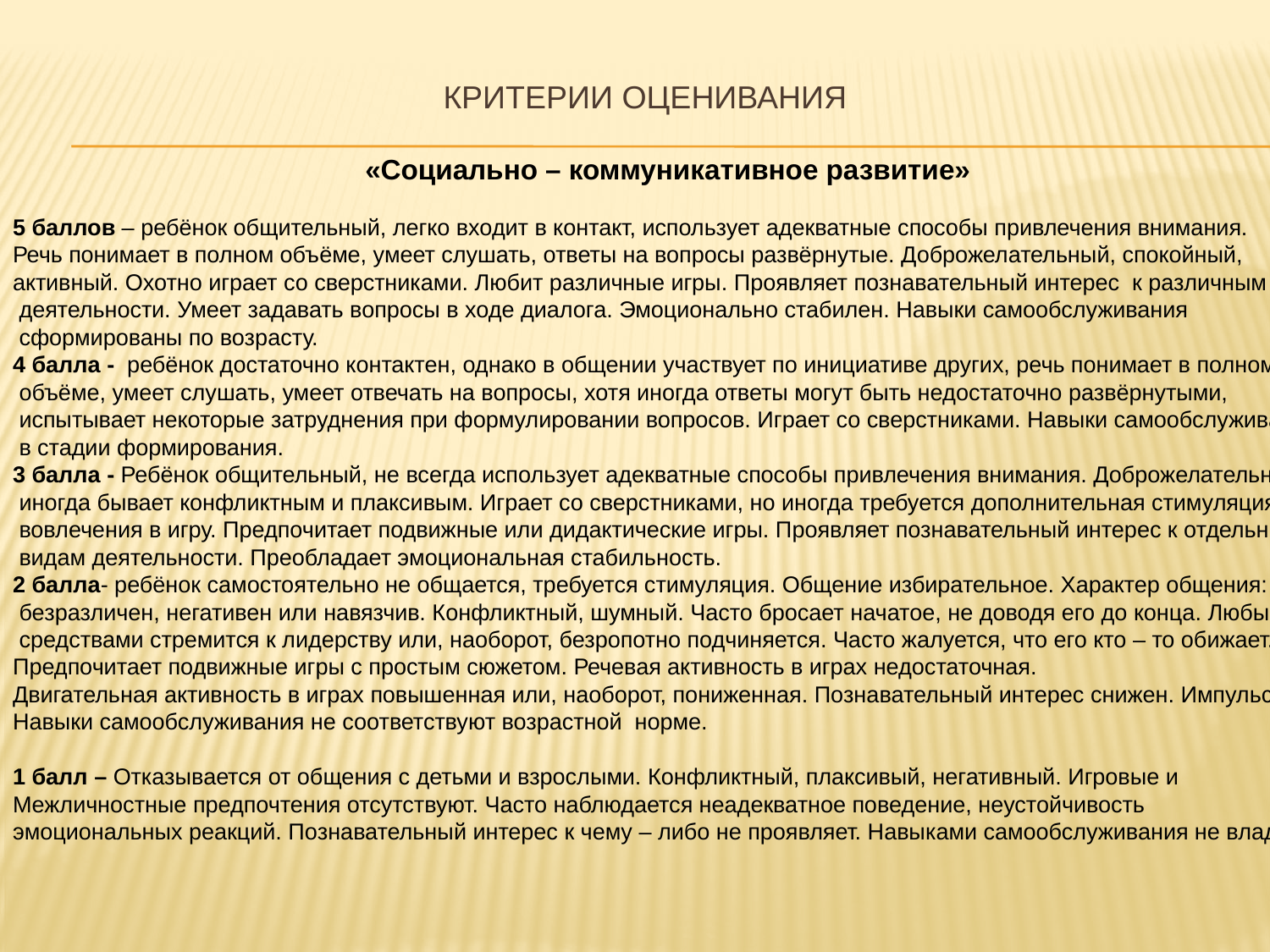

«Социально – коммуникативное развитие»

5 баллов – ребёнок общительный, легко входит в контакт, использует адекватные способы привлечения внимания.
Речь понимает в полном объёме, умеет слушать, ответы на вопросы развёрнутые. Доброжелательный, спокойный,
активный. Охотно играет со сверстниками. Любит различные игры. Проявляет познавательный интерес  к различным видам
 деятельности. Умеет задавать вопросы в ходе диалога. Эмоционально стабилен. Навыки самообслуживания
 сформированы по возрасту.
4 балла -  ребёнок достаточно контактен, однако в общении участвует по инициативе других, речь понимает в полном
 объёме, умеет слушать, умеет отвечать на вопросы, хотя иногда ответы могут быть недостаточно развёрнутыми,
 испытывает некоторые затруднения при формулировании вопросов. Играет со сверстниками. Навыки самообслуживания
 в стадии формирования.
3 балла - Ребёнок общительный, не всегда использует адекватные способы привлечения внимания. Доброжелательный,
 иногда бывает конфликтным и плаксивым. Играет со сверстниками, но иногда требуется дополнительная стимуляция для
 вовлечения в игру. Предпочитает подвижные или дидактические игры. Проявляет познавательный интерес к отдельным
 видам деятельности. Преобладает эмоциональная стабильность.
2 балла- ребёнок самостоятельно не общается, требуется стимуляция. Общение избирательное. Характер общения:
 безразличен, негативен или навязчив. Конфликтный, шумный. Часто бросает начатое, не доводя его до конца. Любыми
 средствами стремится к лидерству или, наоборот, безропотно подчиняется. Часто жалуется, что его кто – то обижает.
Предпочитает подвижные игры с простым сюжетом. Речевая активность в играх недостаточная.
Двигательная активность в играх повышенная или, наоборот, пониженная. Познавательный интерес снижен. Импульсивен.
Навыки самообслуживания не соответствуют возрастной  норме.

1 балл – Отказывается от общения с детьми и взрослыми. Конфликтный, плаксивый, негативный. Игровые и
Межличностные предпочтения отсутствуют. Часто наблюдается неадекватное поведение, неустойчивость
эмоциональных реакций. Познавательный интерес к чему – либо не проявляет. Навыками самообслуживания не владеет.
# КРИТЕРИИ ОЦЕНИВАНИЯ